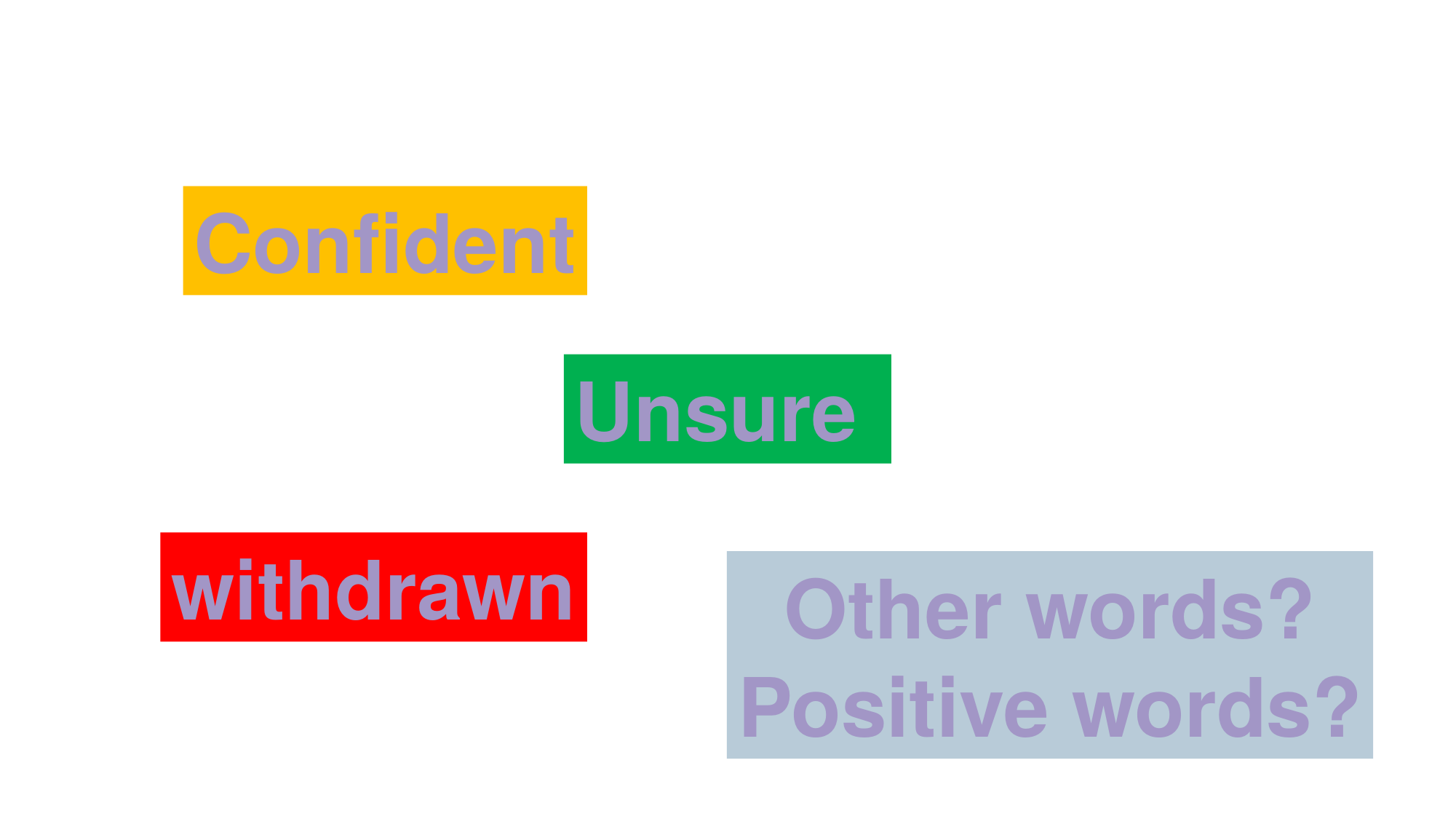

Confident
Unsure
withdrawn
Other words?
Positive words?